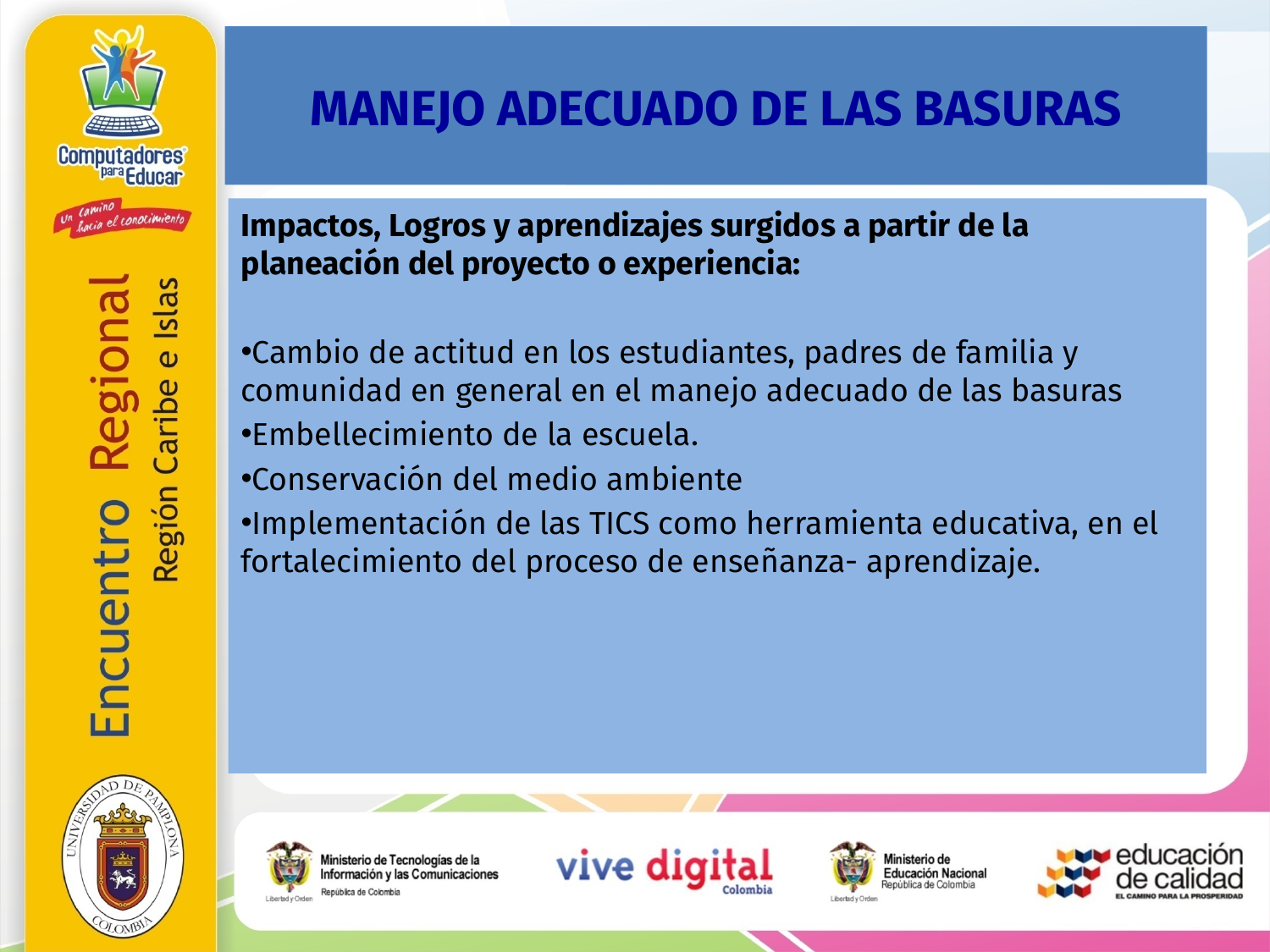

# MANEJO ADECUADO DE LAS BASURAS
Impactos, Logros y aprendizajes surgidos a partir de la planeación del proyecto o experiencia:

Cambio de actitud en los estudiantes, padres de familia y comunidad en general en el manejo adecuado de las basuras
Embellecimiento de la escuela.
Conservación del medio ambiente
Implementación de las TICS como herramienta educativa, en el fortalecimiento del proceso de enseñanza- aprendizaje.